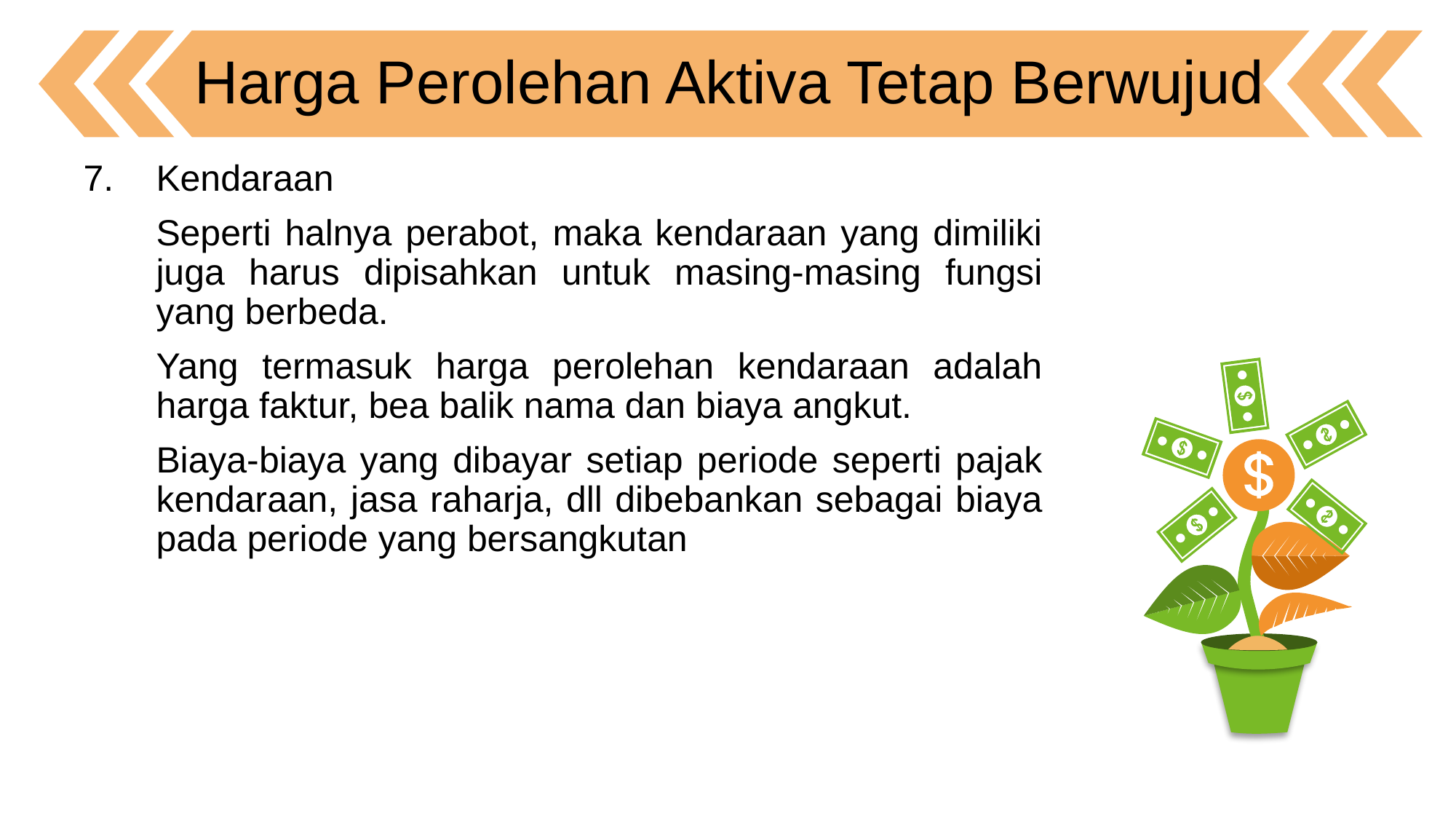

Harga Perolehan Aktiva Tetap Berwujud
Kendaraan
	Seperti halnya perabot, maka kendaraan yang dimiliki juga harus dipisahkan untuk masing-masing fungsi yang berbeda.
	Yang termasuk harga perolehan kendaraan adalah harga faktur, bea balik nama dan biaya angkut.
	Biaya-biaya yang dibayar setiap periode seperti pajak kendaraan, jasa raharja, dll dibebankan sebagai biaya pada periode yang bersangkutan